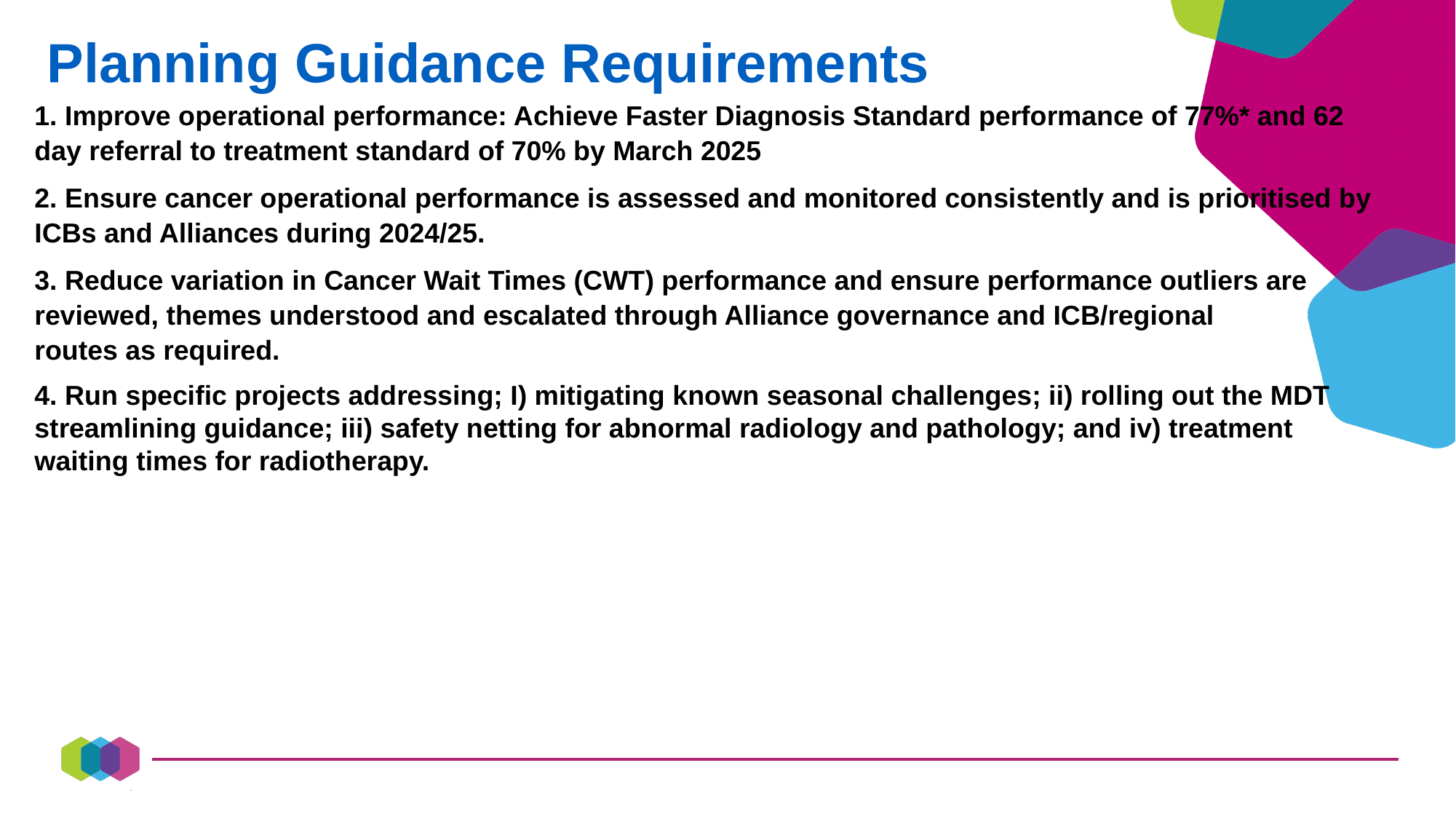

Planning Guidance Requirements
1. Improve operational performance: Achieve Faster Diagnosis Standard performance of 77%* and 62 day referral to treatment standard of 70% by March 2025
2. Ensure cancer operational performance is assessed and monitored consistently and is prioritised by ICBs and Alliances during 2024/25.
3. Reduce variation in Cancer Wait Times (CWT) performance and ensure performance outliers are reviewed, themes understood and escalated through Alliance governance and ICB/regional routes as required.
4. Run specific projects addressing; I) mitigating known seasonal challenges; ii) rolling out the MDT streamlining guidance; iii) safety netting for abnormal radiology and pathology; and iv) treatment waiting times for radiotherapy.